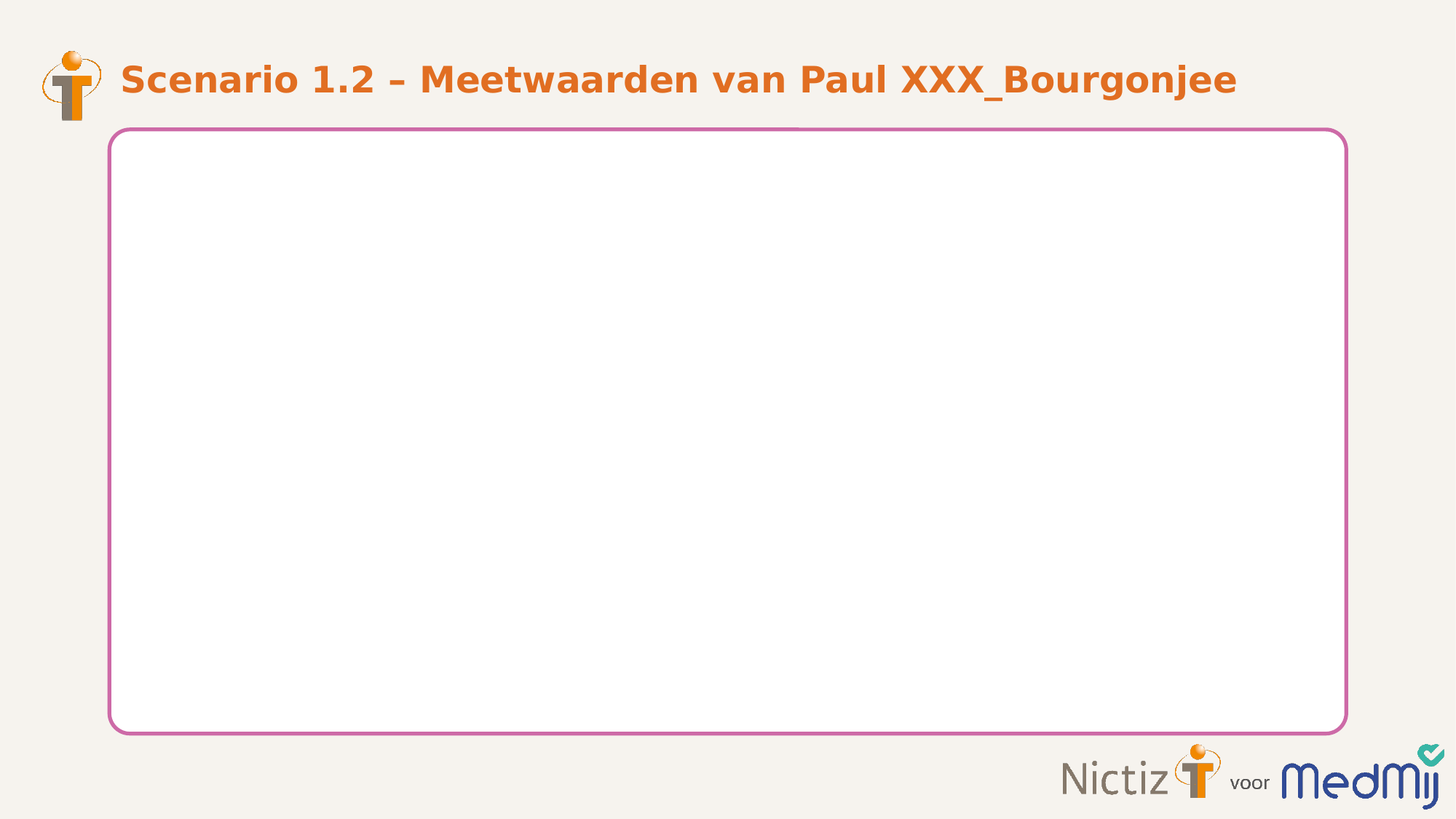

# Scenario 1.2 – Meetwaarden van Paul XXX_Bourgonjee